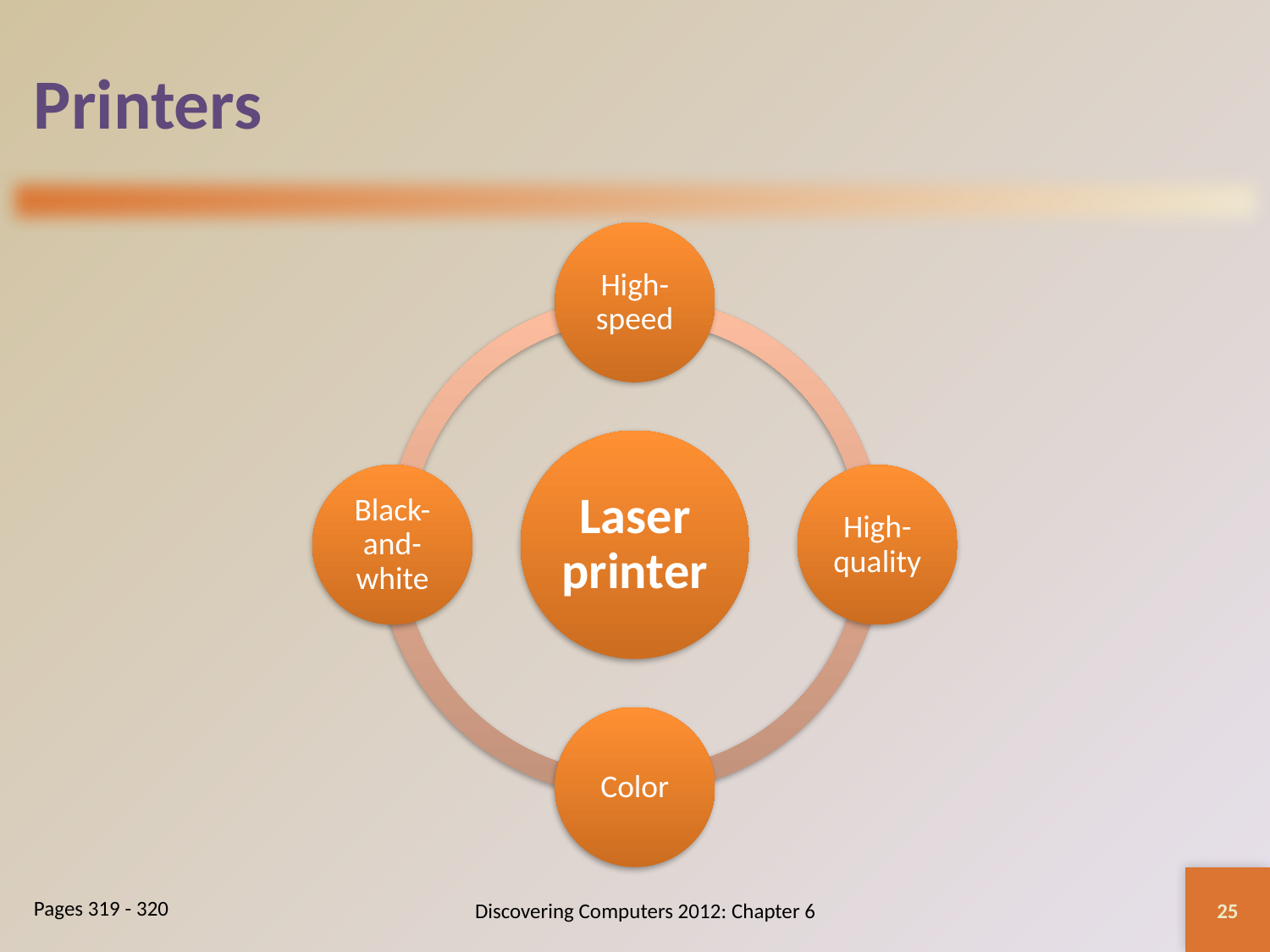

# Printers
Laser printer
High-speed
High-quality
Color
Black-and-white
25
Discovering Computers 2012: Chapter 6
Pages 319 - 320